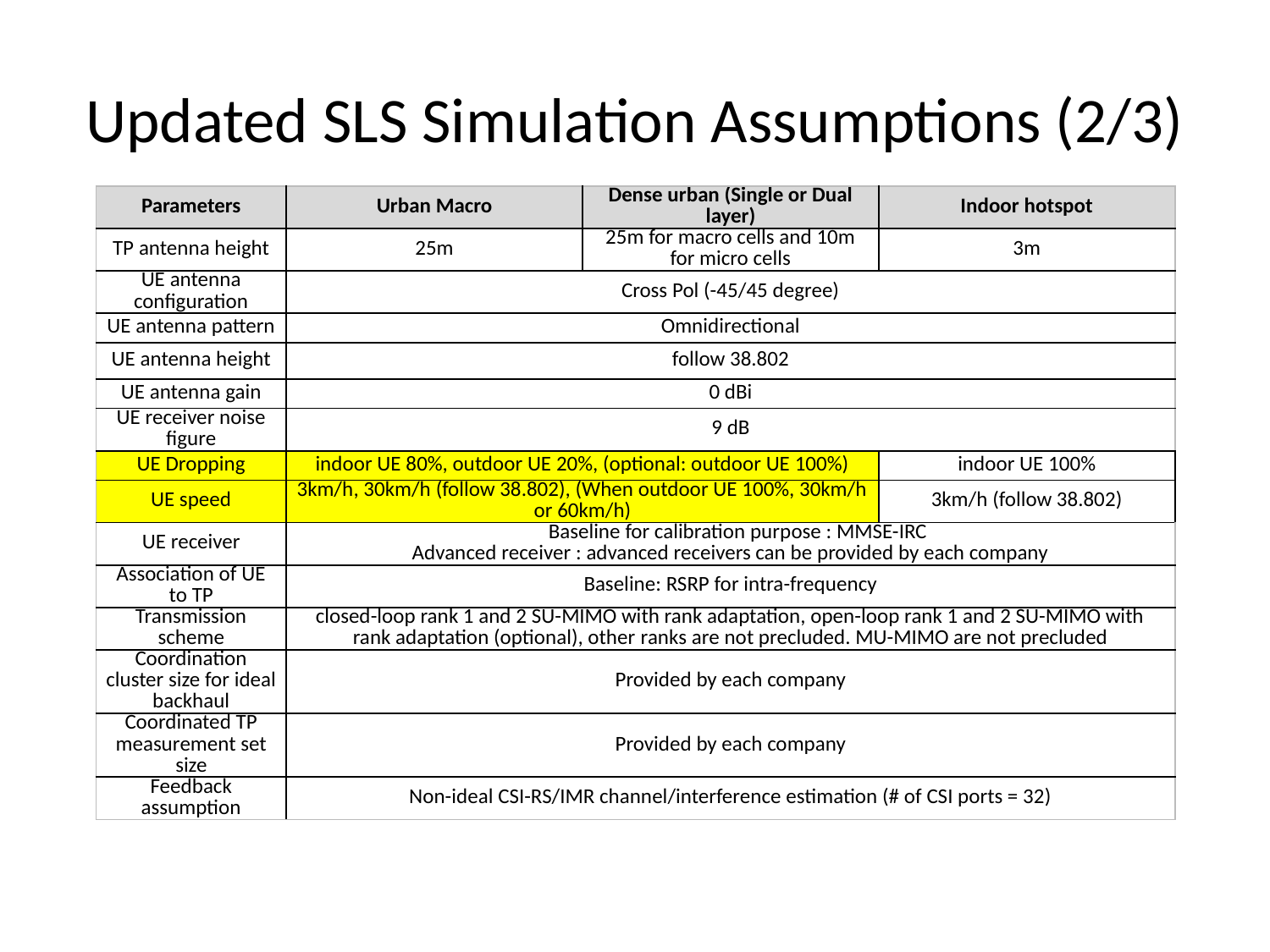

# Updated SLS Simulation Assumptions (2/3)
| Parameters | Urban Macro | Dense urban (Single or Dual layer) | Indoor hotspot |
| --- | --- | --- | --- |
| TP antenna height | 25m | 25m for macro cells and 10m for micro cells | 3m |
| UE antenna configuration | Cross Pol (-45/45 degree) |  |  |
| UE antenna pattern | Omnidirectional |  |  |
| UE antenna height | follow 38.802 |  |  |
| UE antenna gain | 0 dBi |  |  |
| UE receiver noise figure | 9 dB |  |  |
| UE Dropping | indoor UE 80%, outdoor UE 20%, (optional: outdoor UE 100%) |  | indoor UE 100% |
| UE speed | 3km/h, 30km/h (follow 38.802), (When outdoor UE 100%, 30km/h or 60km/h) |  | 3km/h (follow 38.802) |
| UE receiver | Baseline for calibration purpose : MMSE-IRC     Advanced receiver : advanced receivers can be provided by each company |  |  |
| Association of UE to TP | Baseline: RSRP for intra-frequency |  |  |
| Transmission scheme | closed-loop rank 1 and 2 SU-MIMO with rank adaptation, open-loop rank 1 and 2 SU-MIMO with rank adaptation (optional), other ranks are not precluded. MU-MIMO are not precluded |  |  |
| Coordination cluster size for ideal backhaul | Provided by each company |  |  |
| Coordinated TP measurement set size | Provided by each company |  |  |
| Feedback assumption | Non-ideal CSI-RS/IMR channel/interference estimation (# of CSI ports = 32) |  |  |